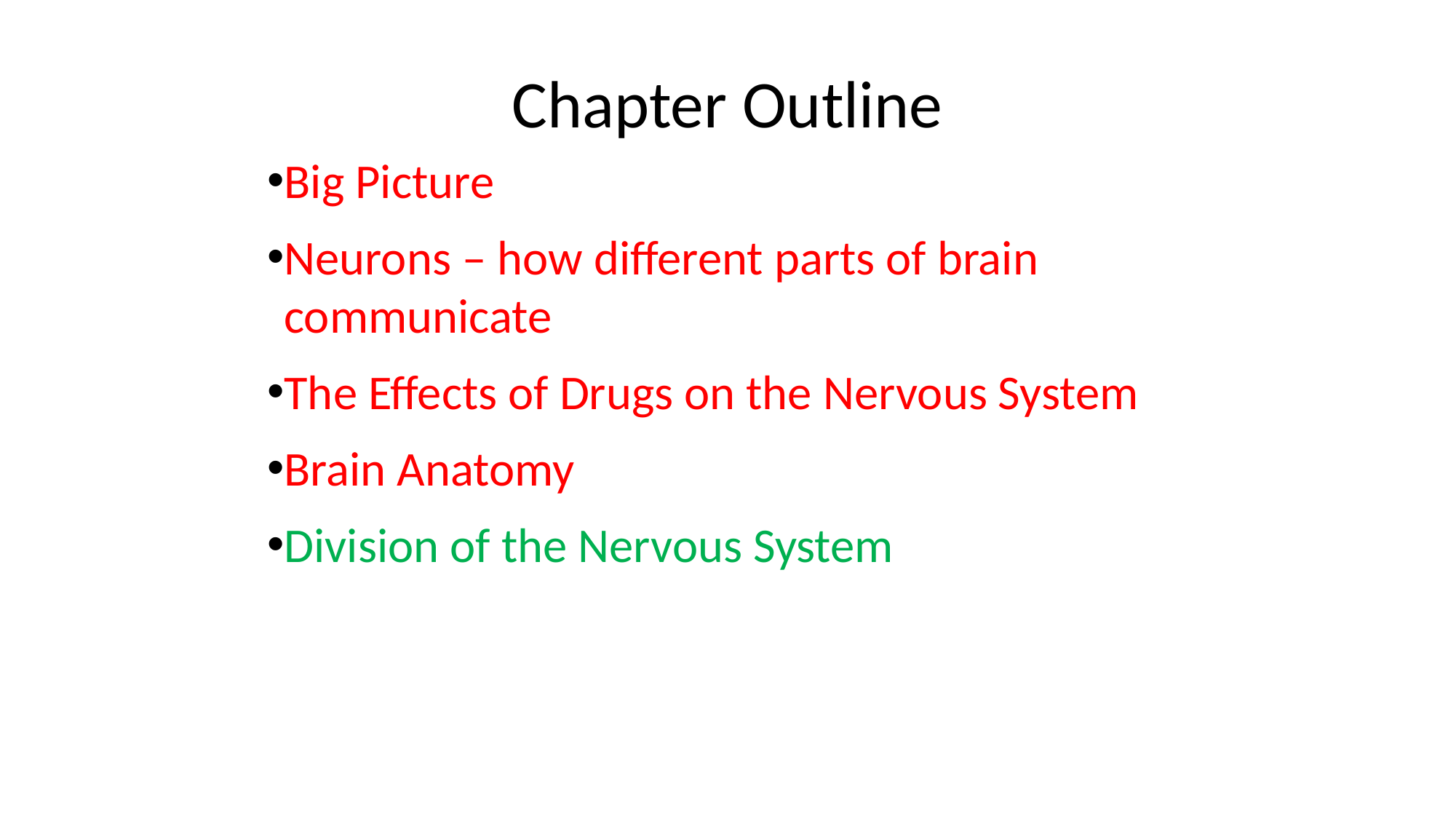

# Chapter Outline
Big Picture
Neurons – how different parts of brain 	communicate
The Effects of Drugs on the Nervous System
Brain Anatomy
Division of the Nervous System